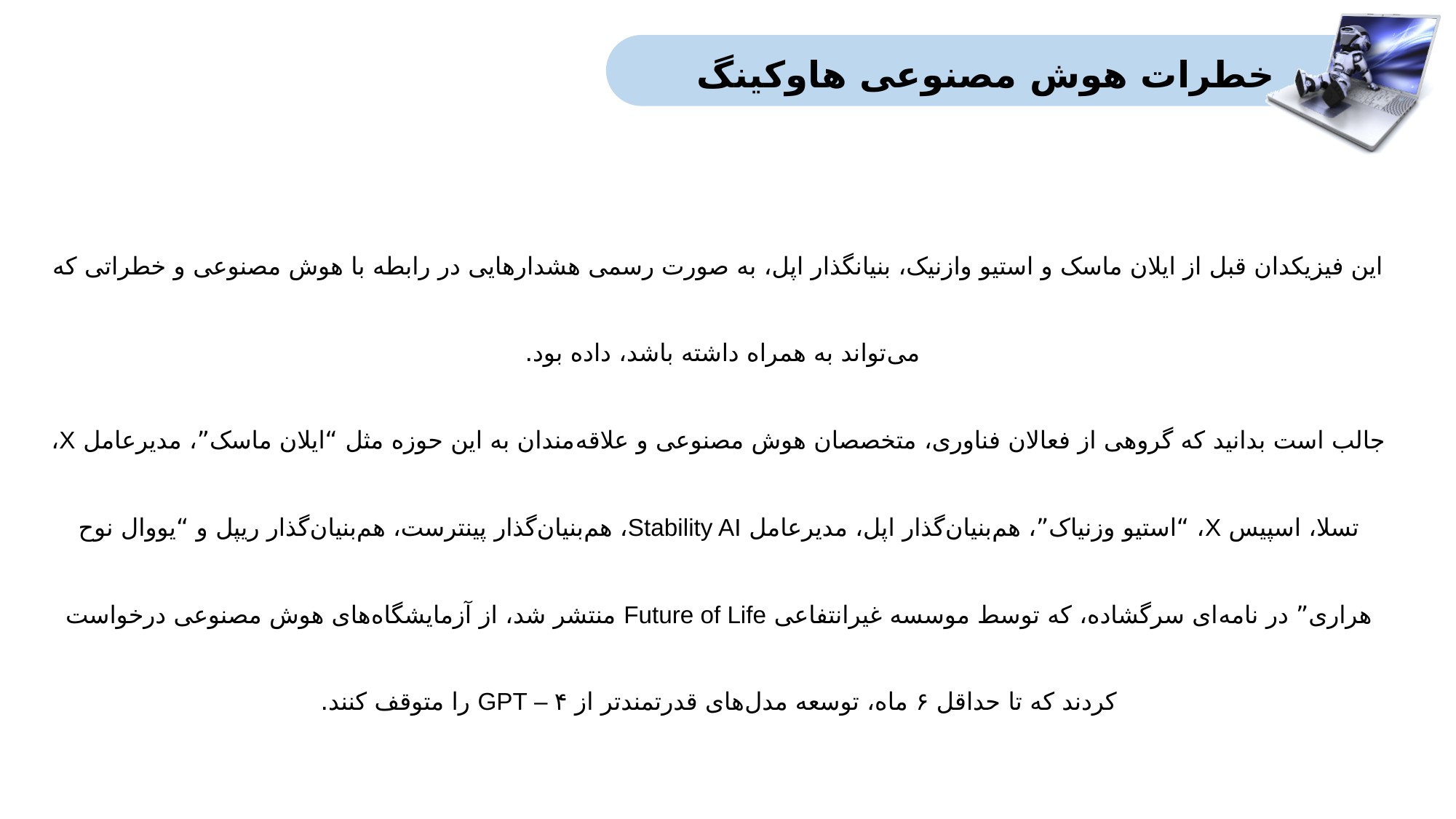

خطرات هوش مصنوعی هاوکینگ
این فیزیکدان قبل از ایلان ماسک و استیو وازنیک، بنیانگذار اپل، به صورت رسمی هشدارهایی در رابطه با هوش مصنوعی و خطراتی که می‌تواند به همراه داشته باشد، داده بود.
جالب است بدانید که گروهی از فعالان فناوری، متخصصان هوش مصنوعی و علاقه‌مندان به این حوزه مثل “ایلان ماسک”، مدیرعامل X، تسلا، اسپیس X، “استیو وزنیاک”، هم‌بنیان‌گذار اپل، مدیرعامل Stability AI، هم‌بنیان‌گذار پینترست، هم‌بنیان‌گذار ریپل و “یووال نوح هراری” در نامه‌ای سرگشاده، که توسط موسسه غیرانتفاعی Future of Life منتشر شد، از آزمایشگاه‌های هوش مصنوعی درخواست کردند که تا حداقل ۶ ماه، توسعه مدل‌های قدرتمندتر از GPT – ۴ را متوقف کنند.